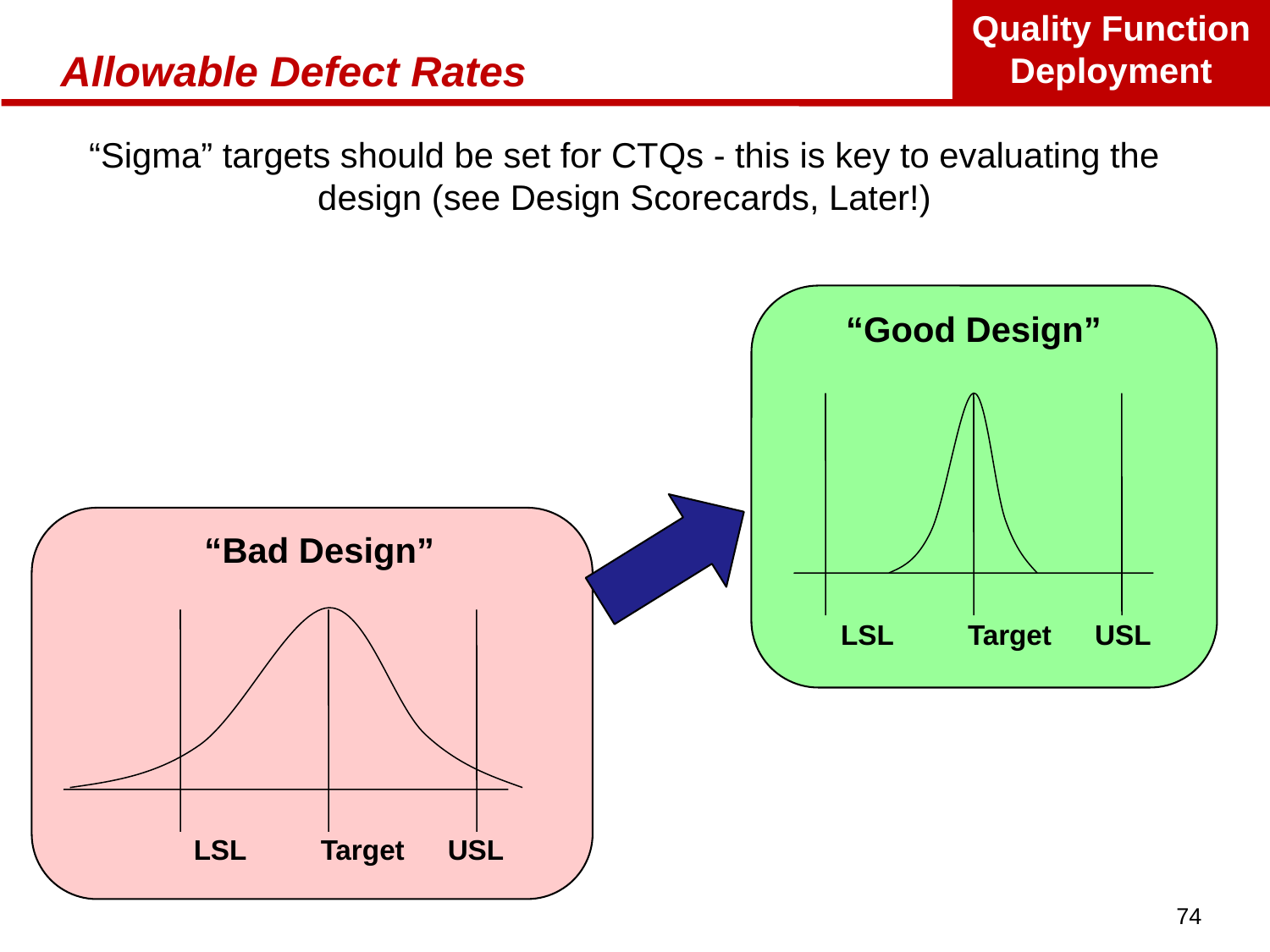

# Allowable Defect Rates
“Sigma” targets should be set for CTQs - this is key to evaluating the design (see Design Scorecards, Later!)

“Good Design”

LSL	Target	USL

“Bad Design”

LSL	Target	USL